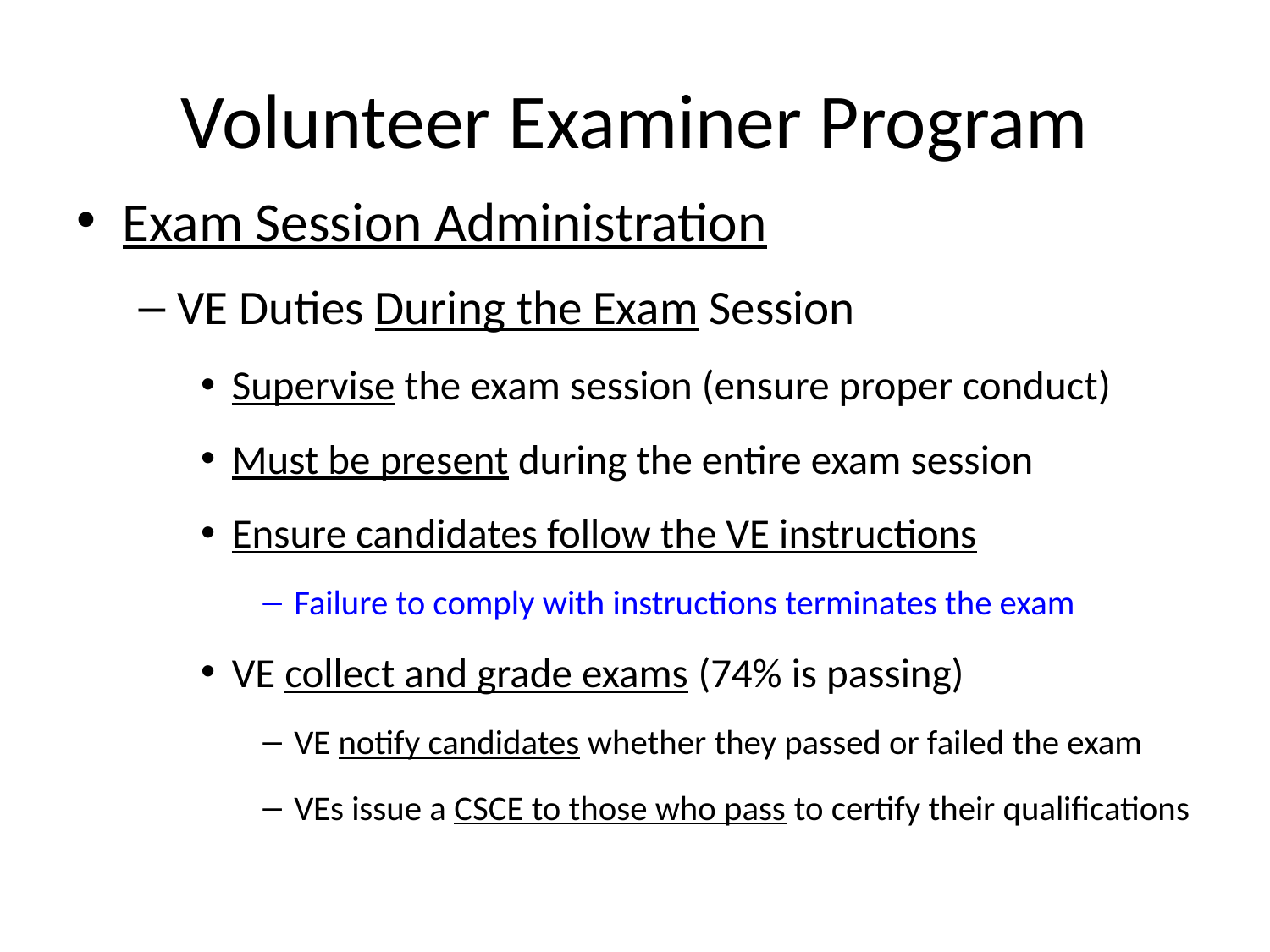

# Volunteer Examiner Program
Exam Session Administration
VE Duties During the Exam Session
Supervise the exam session (ensure proper conduct)
Must be present during the entire exam session
Ensure candidates follow the VE instructions
Failure to comply with instructions terminates the exam
VE collect and grade exams (74% is passing)
VE notify candidates whether they passed or failed the exam
VEs issue a CSCE to those who pass to certify their qualifications